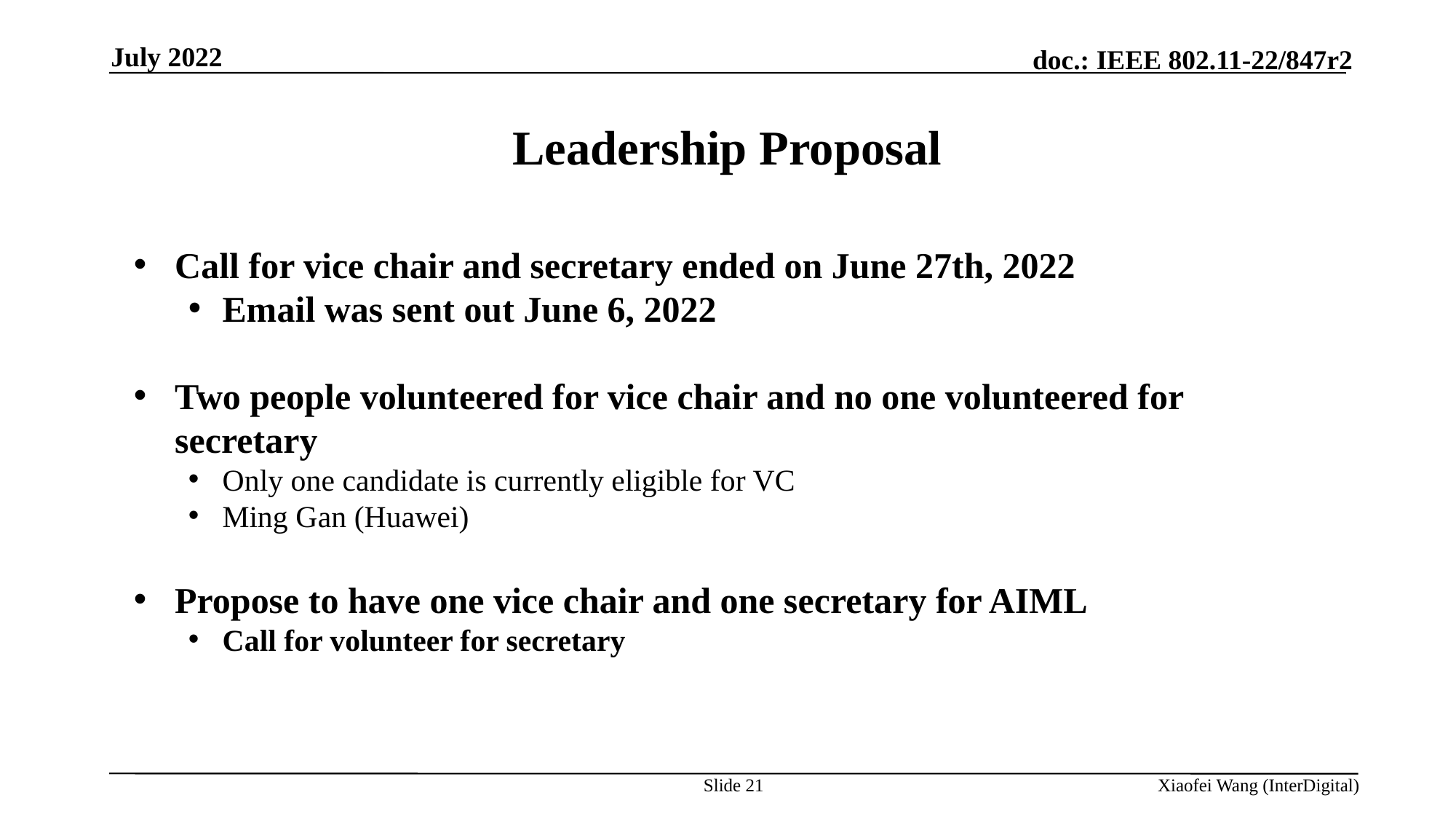

July 2022
# Leadership Proposal
Call for vice chair and secretary ended on June 27th, 2022
Email was sent out June 6, 2022

Two people volunteered for vice chair and no one volunteered for secretary
Only one candidate is currently eligible for VC
Ming Gan (Huawei)

Propose to have one vice chair and one secretary for AIML
Call for volunteer for secretary

Slide 21
Xiaofei Wang (InterDigital)